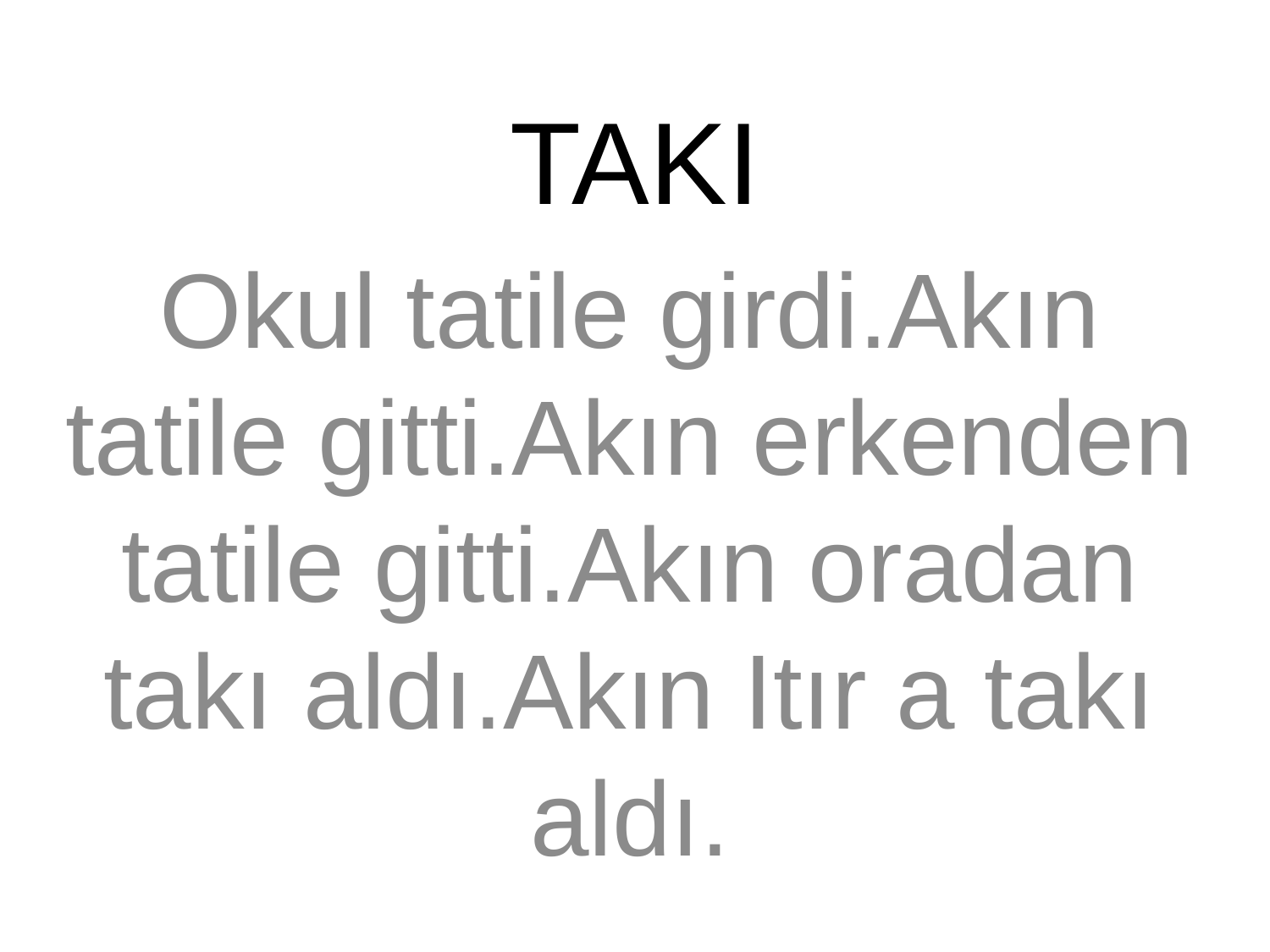

# TAKI
Okul tatile girdi.Akın tatile gitti.Akın erkenden tatile gitti.Akın oradan takı aldı.Akın Itır a takı aldı.